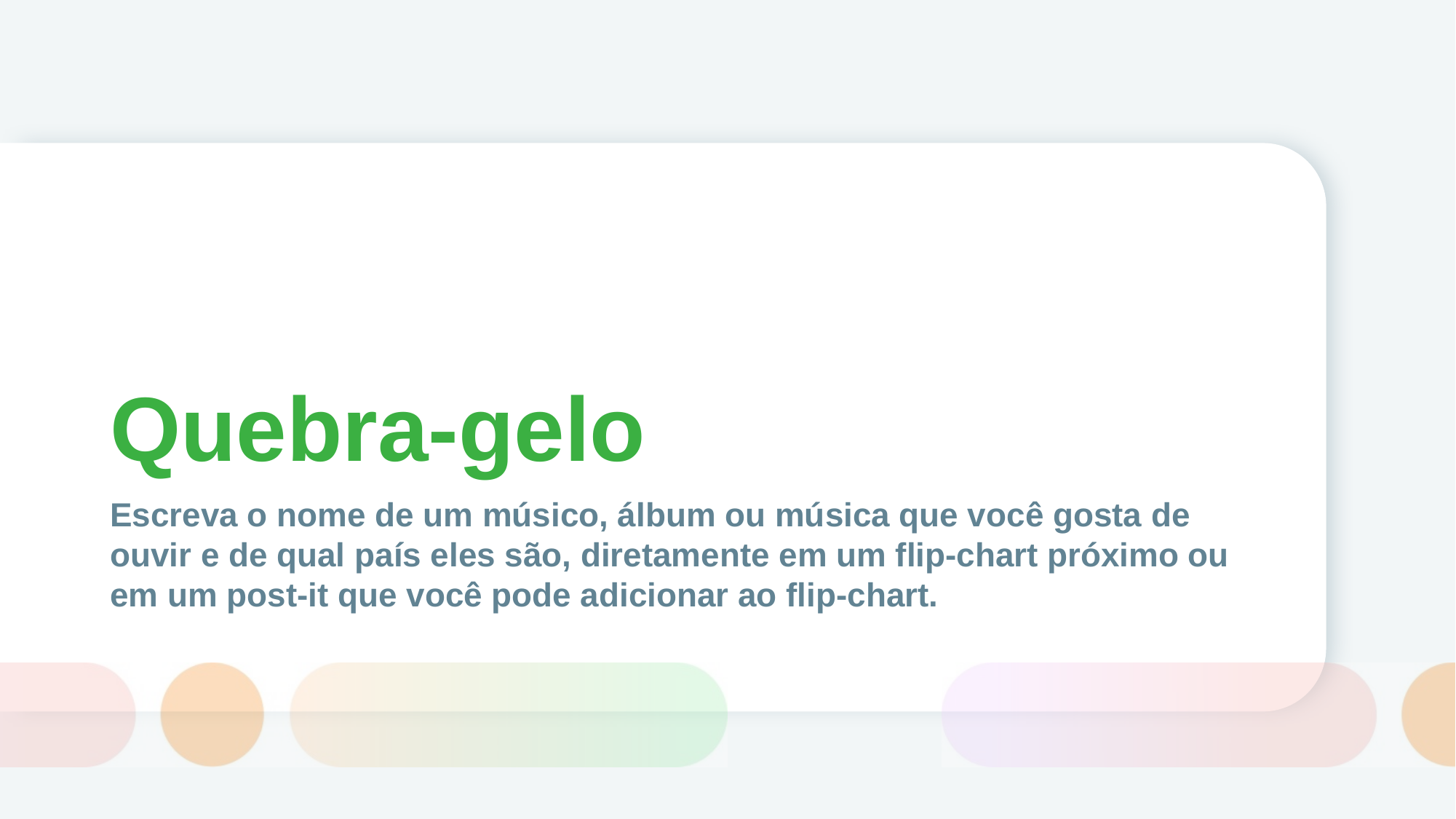

# Quebra-gelo
Escreva o nome de um músico, álbum ou música que você gosta de ouvir e de qual país eles são, diretamente em um flip-chart próximo ou em um post-it que você pode adicionar ao flip-chart. ​
​